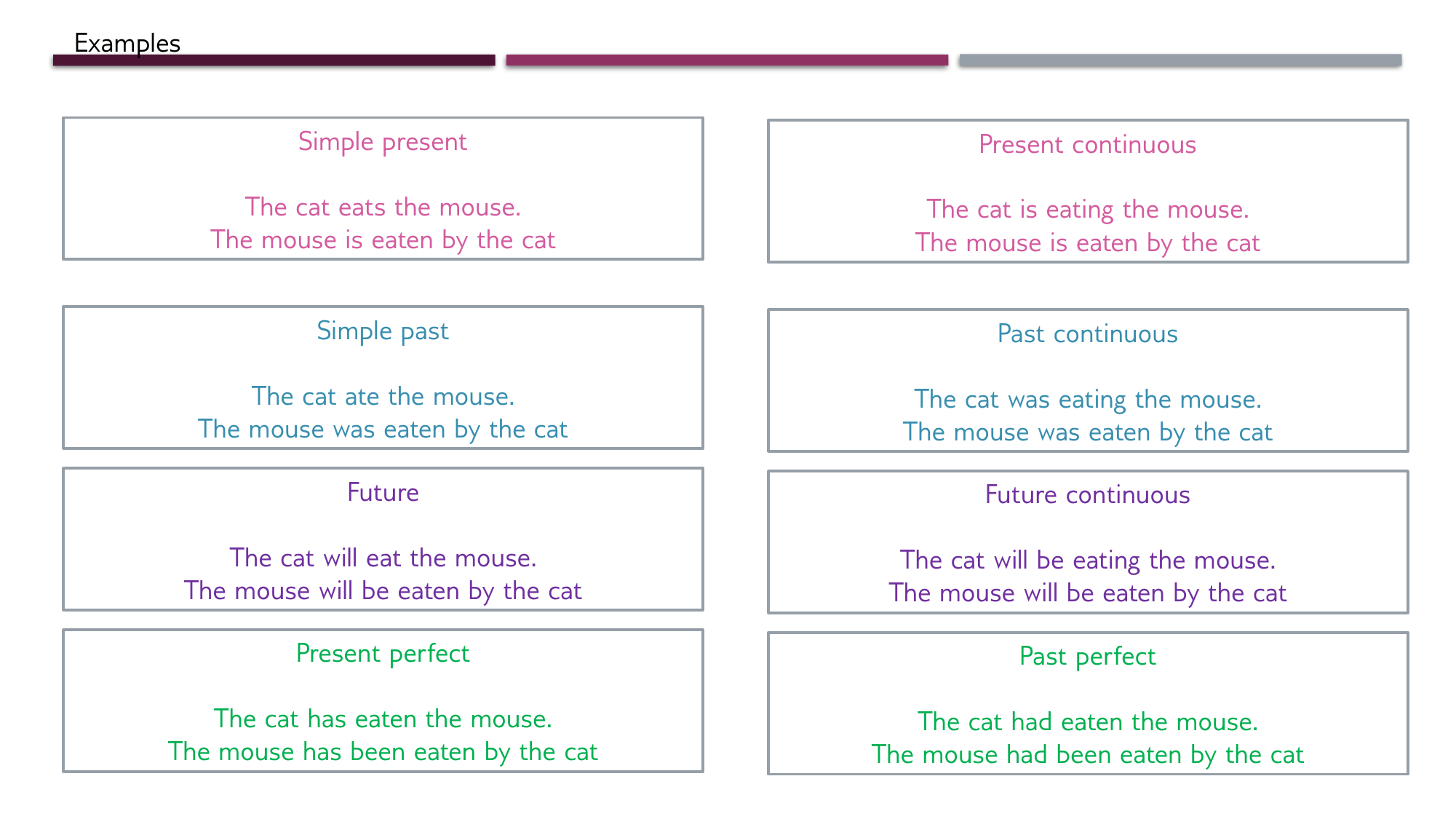

Examples
Simple present

The cat eats the mouse.
The mouse is eaten by the cat
Present continuous

The cat is eating the mouse.
The mouse is eaten by the cat
Simple past

The cat ate the mouse.
The mouse was eaten by the cat
Past continuous

The cat was eating the mouse.
The mouse was eaten by the cat
Future

The cat will eat the mouse.
The mouse will be eaten by the cat
Future continuous

The cat will be eating the mouse.
The mouse will be eaten by the cat
Present perfect

The cat has eaten the mouse.
The mouse has been eaten by the cat
Past perfect

The cat had eaten the mouse.
The mouse had been eaten by the cat